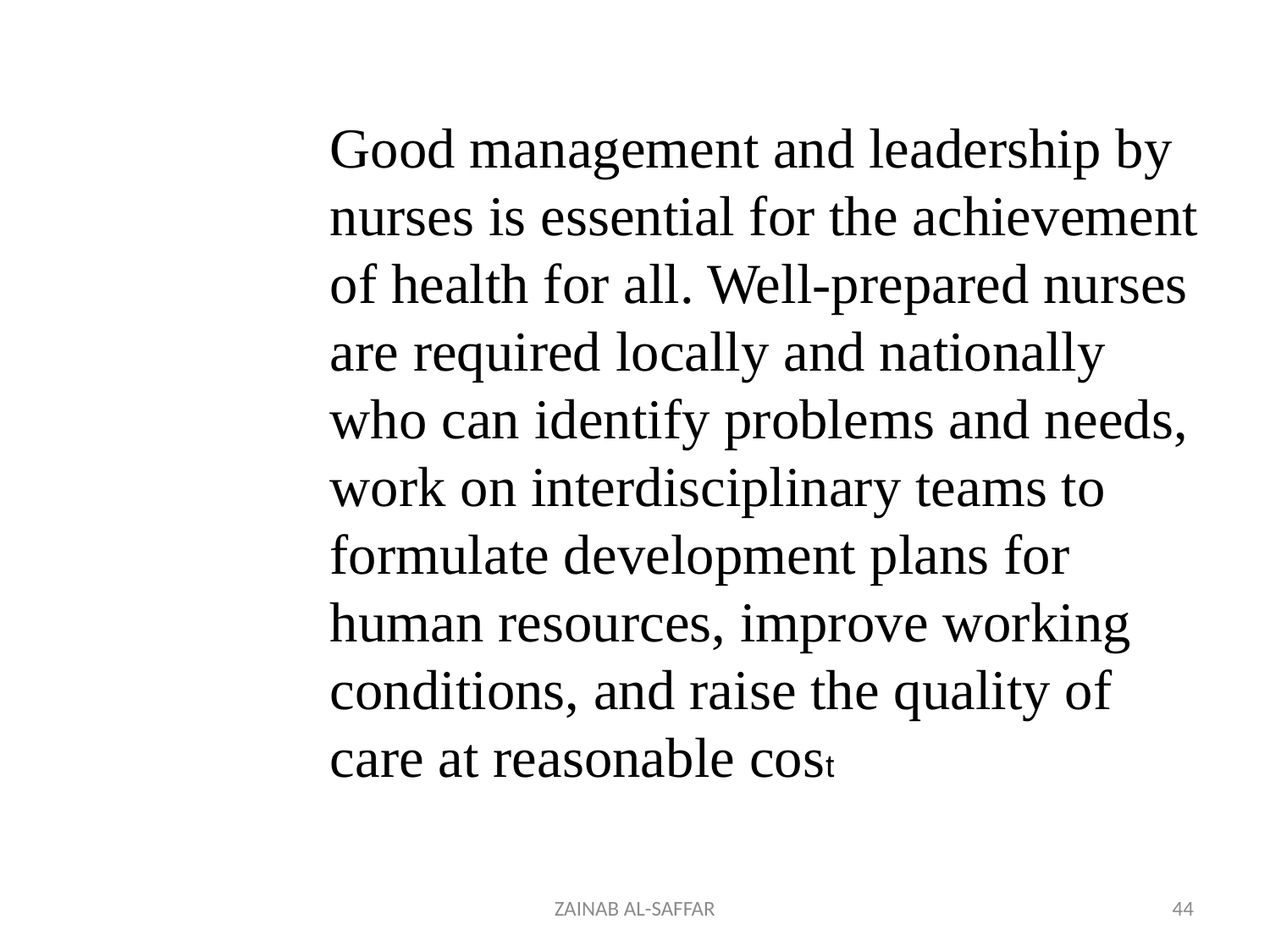

Good management and leadership by nurses is essential for the achievement of health for all. Well-prepared nurses are required locally and nationally who can identify problems and needs, work on interdisciplinary teams to formulate development plans for human resources, improve working conditions, and raise the quality of care at reasonable cost

ZAINAB AL-SAFFAR
44